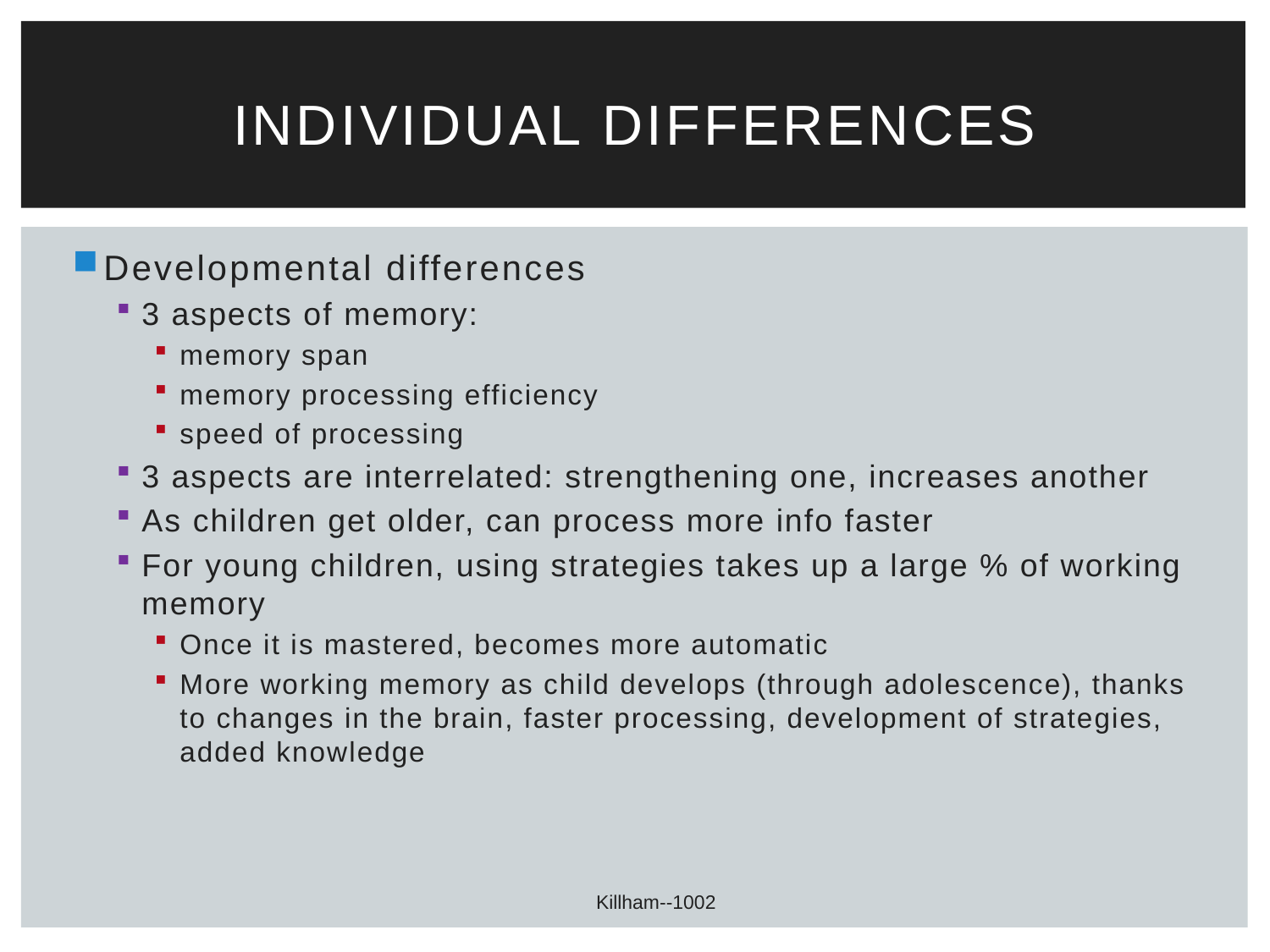

# Individual Differences
Developmental differences
3 aspects of memory:
memory span
memory processing efficiency
speed of processing
3 aspects are interrelated: strengthening one, increases another
As children get older, can process more info faster
For young children, using strategies takes up a large % of working memory
Once it is mastered, becomes more automatic
More working memory as child develops (through adolescence), thanks to changes in the brain, faster processing, development of strategies, added knowledge
Killham--1002